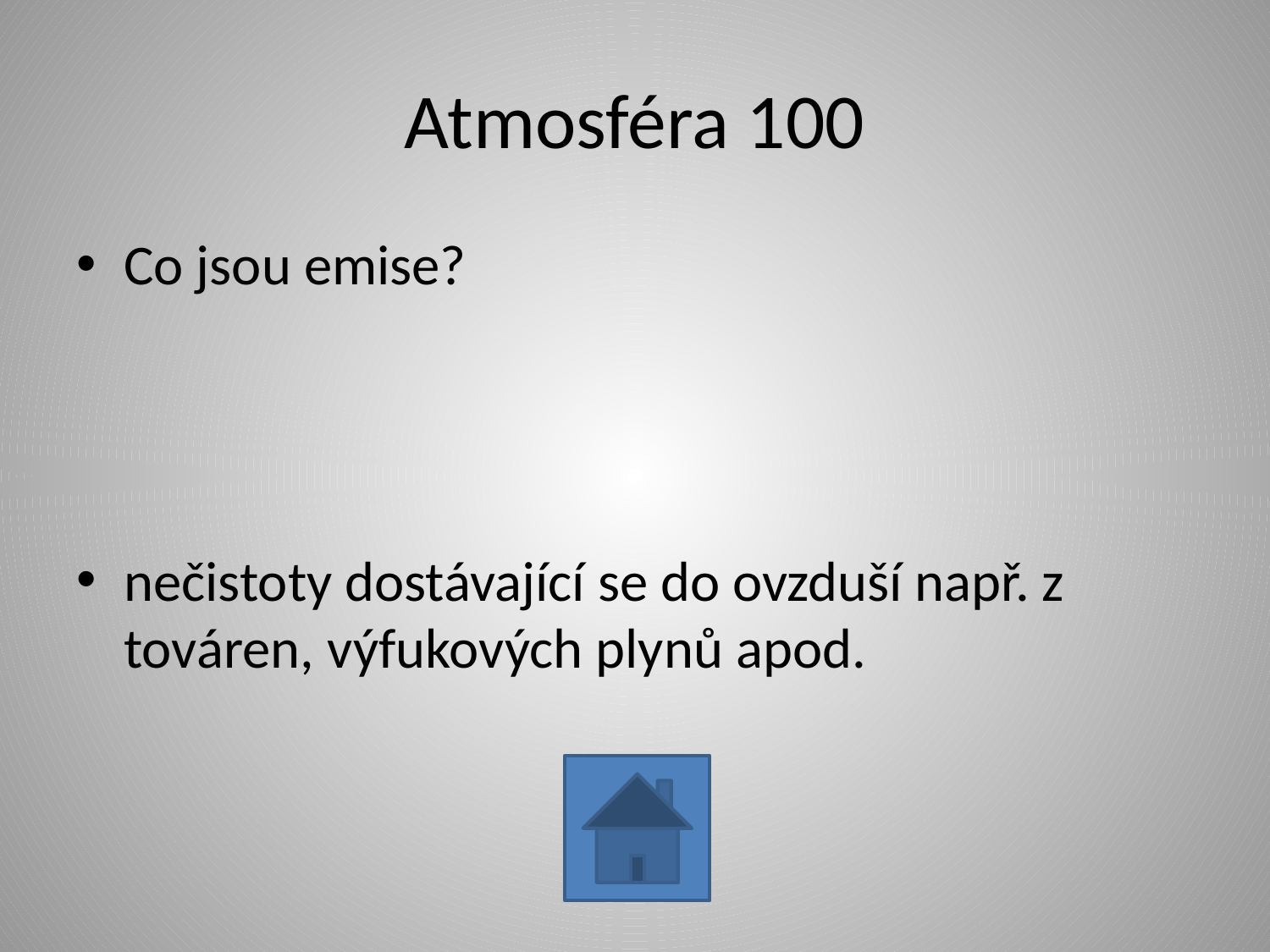

# Atmosféra 100
Co jsou emise?

nečistoty dostávající se do ovzduší např. z továren, výfukových plynů apod.